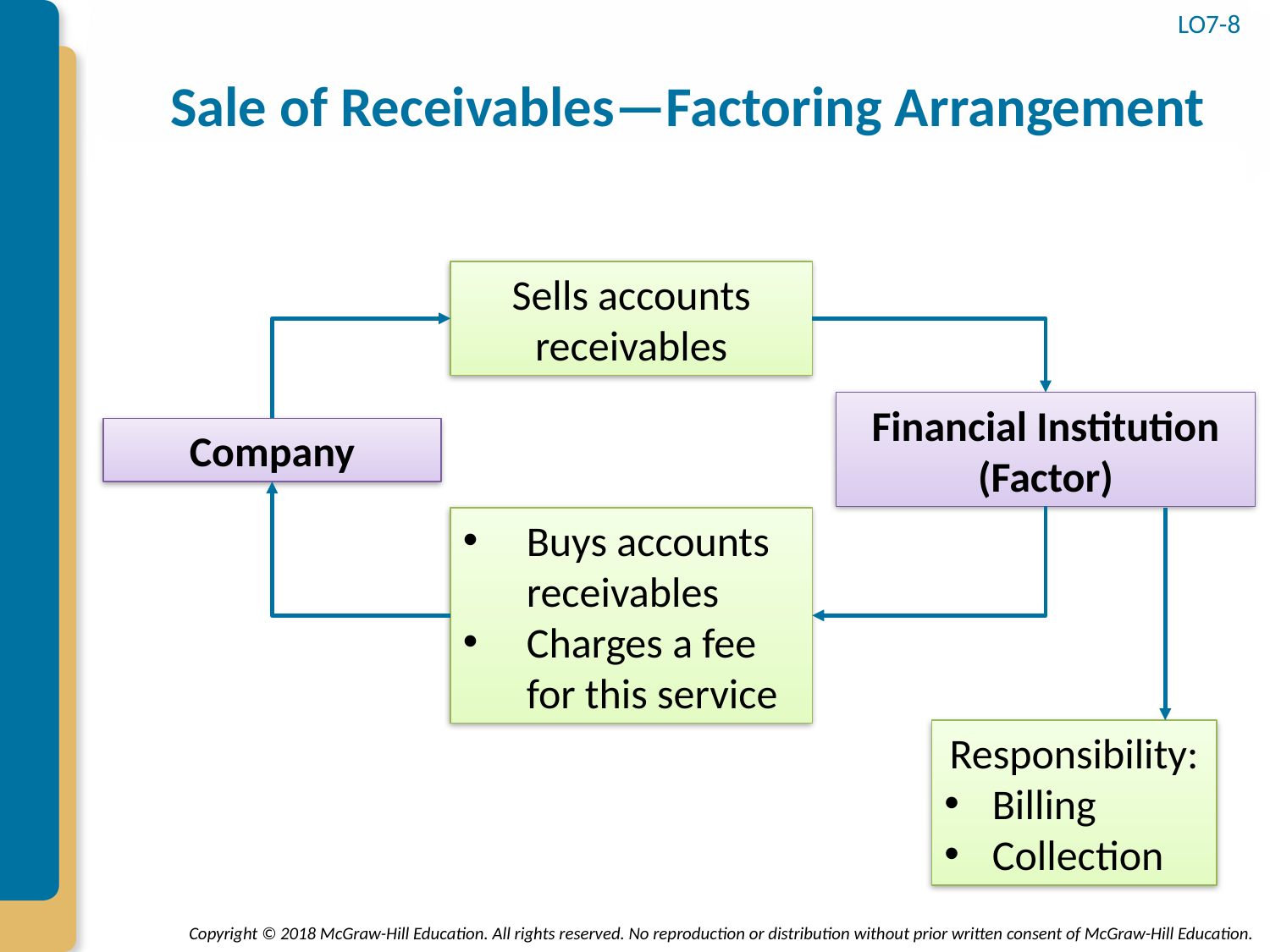

# Sale of Receivables—Factoring Arrangement
LO7-8
Sells accounts receivables
Factor
Financial Institution
(Factor)
Company
Buys accounts receivables
Charges a fee for this service
Responsibility:
Billing
Collection